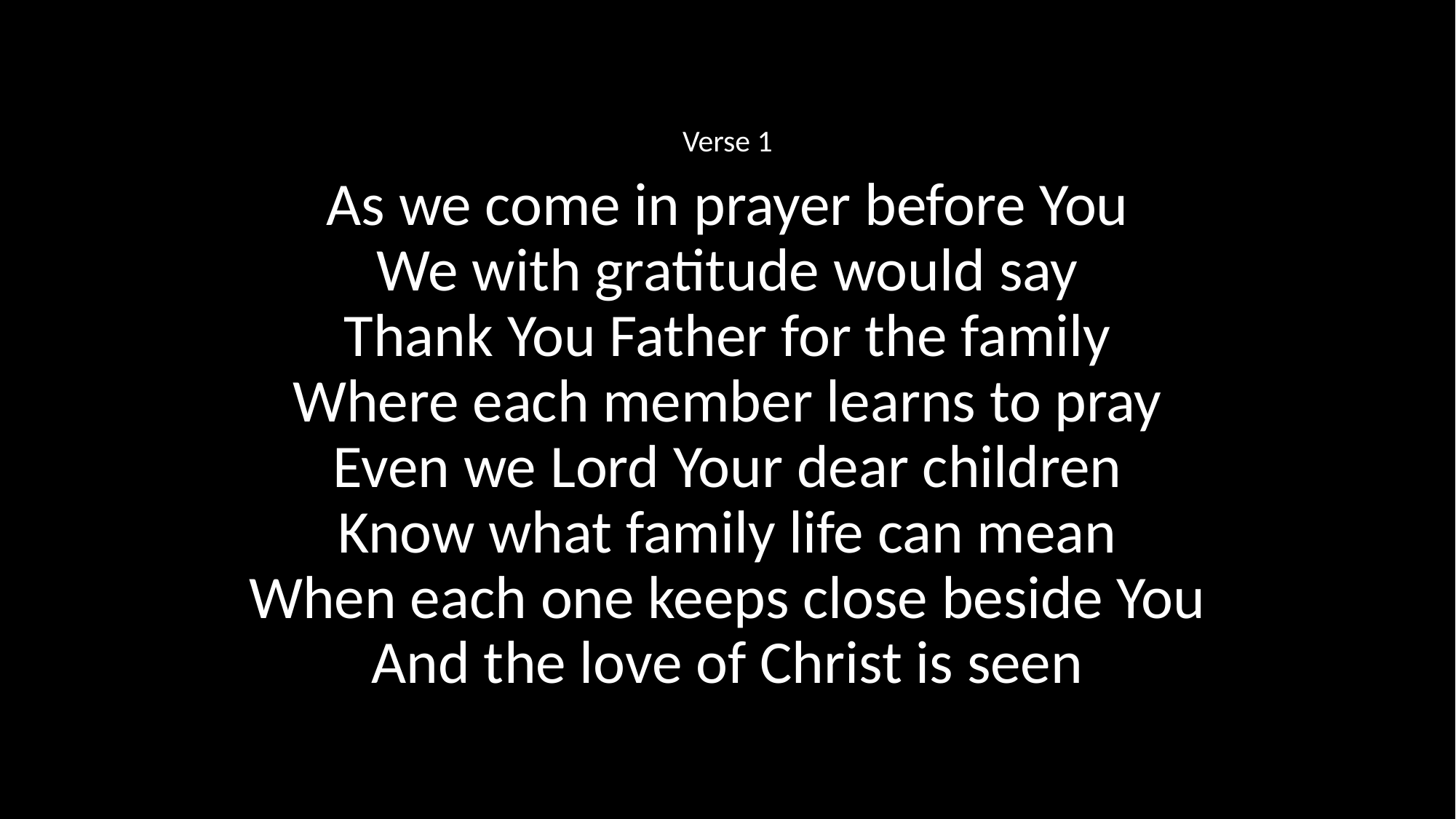

Verse 1
As we come in prayer before You
We with gratitude would say
Thank You Father for the family
Where each member learns to pray
Even we Lord Your dear children
Know what family life can mean
When each one keeps close beside You
And the love of Christ is seen